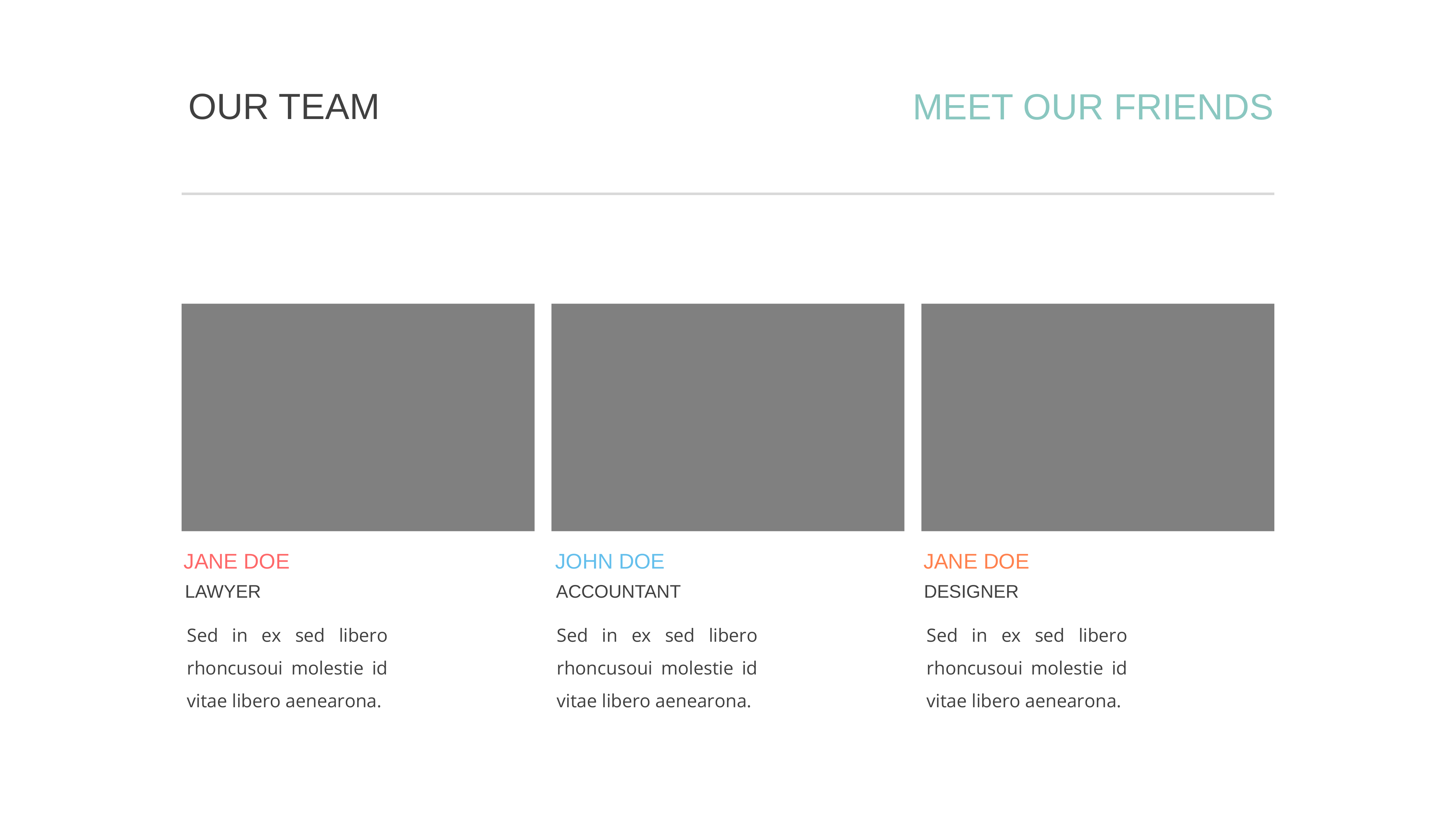

OUR TEAM
MEET OUR FRIENDS

JANE DOE
JOHN DOE
JANE DOE
LAWYER
ACCOUNTANT
DESIGNER
Sed in ex sed libero rhoncusoui molestie id vitae libero aenearona.
Sed in ex sed libero rhoncusoui molestie id vitae libero aenearona.
Sed in ex sed libero rhoncusoui molestie id vitae libero aenearona.